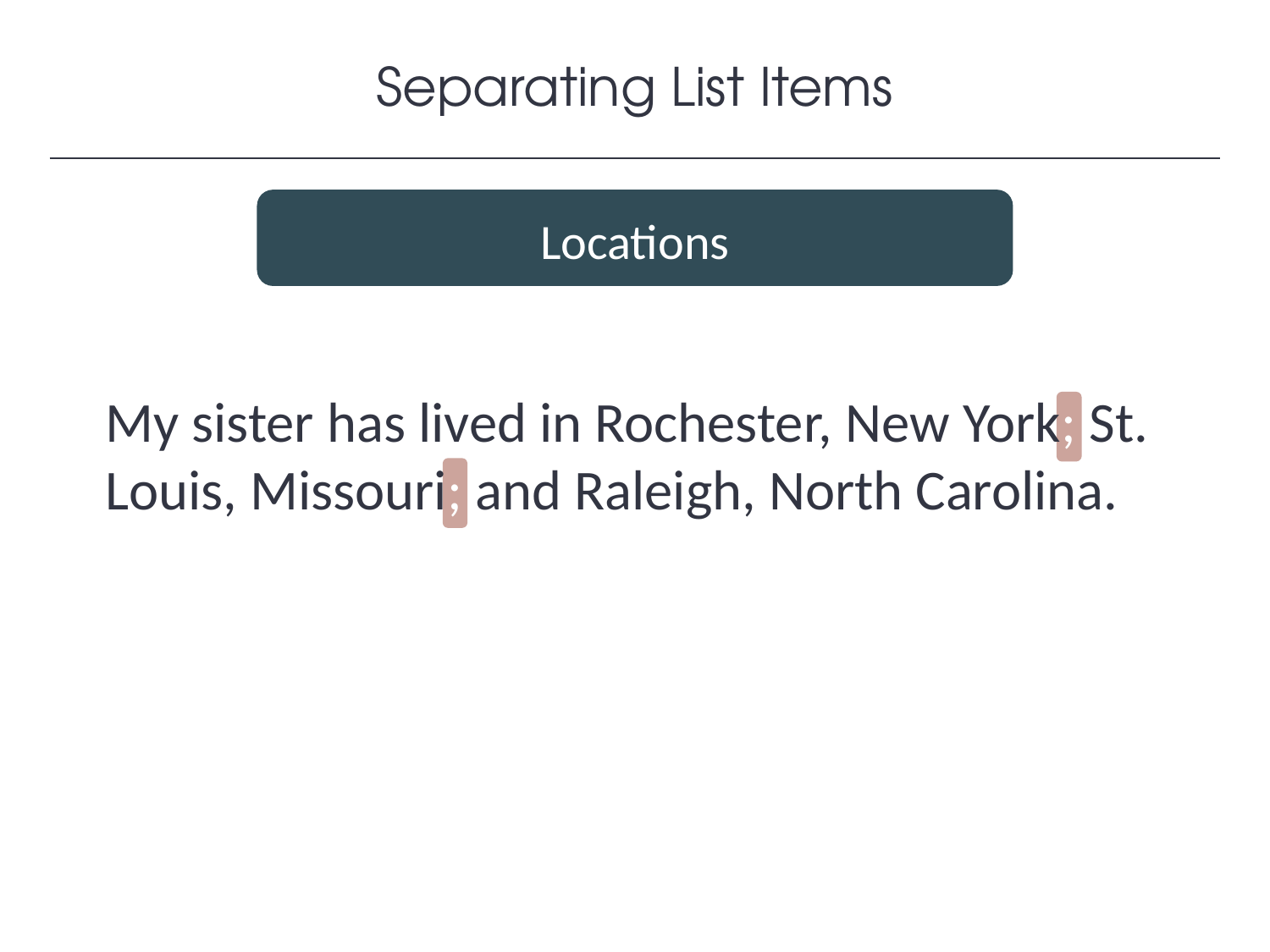

Separating List Items
HAWKES LEARNING

Locations
My sister has lived in Rochester, New York; St. Louis, Missouri; and Raleigh, North Carolina.